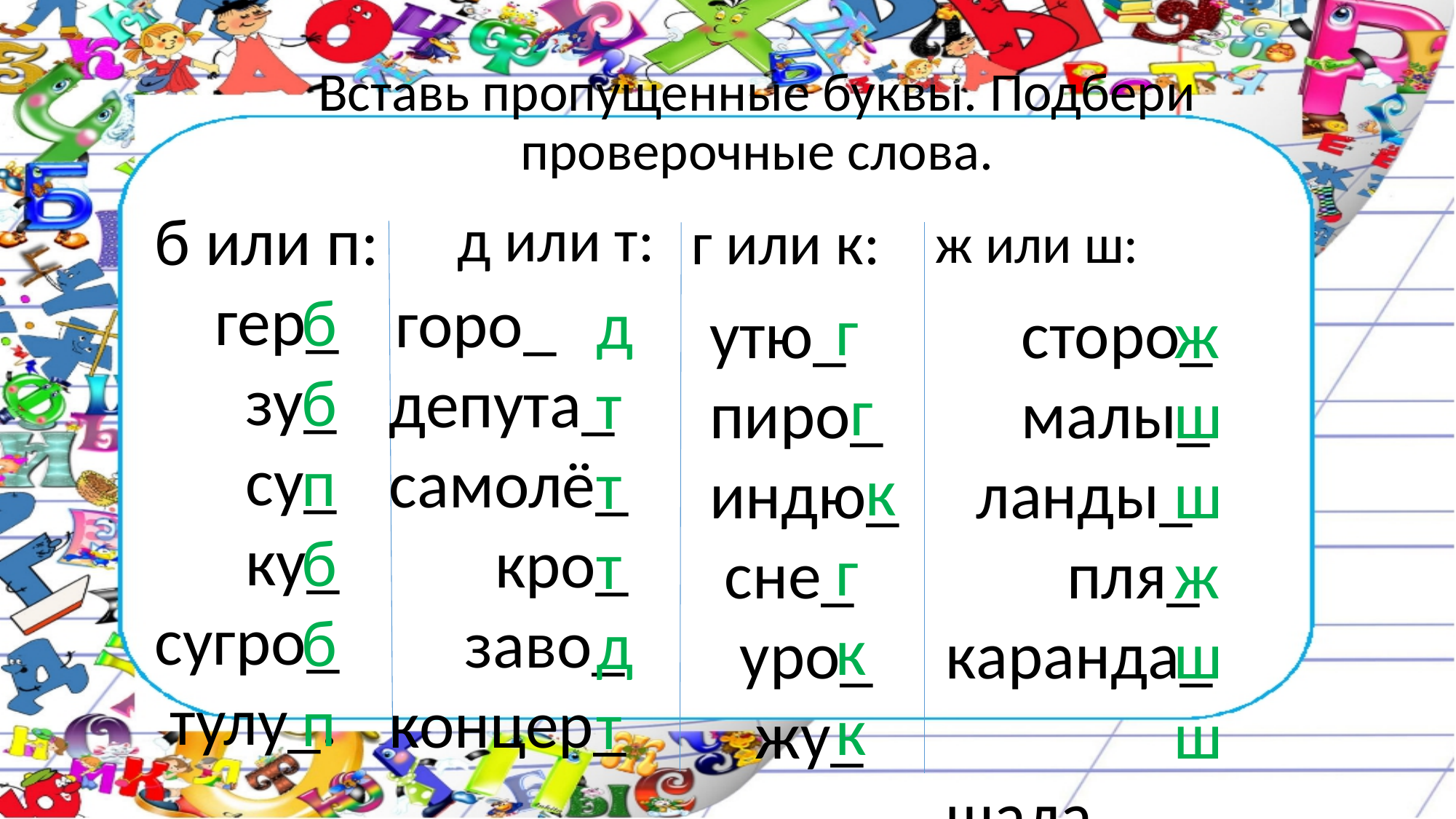

# Вставь пропущенные буквы. Подбери проверочные слова.
б или п:
    гер_
      зу_
      су_
      ку_
сугро_
 тулу_.
д или т:
г или к:
ж или ш:
б
б
п
б
б
п
 горо_
депута_
самолё_
       кро_
     заво_
концер_
д
т
т
т
д
т
г
 г
  к
г
к
к
утю_
пиро_
индю_
 сне_
  уро_
   жу_

     сторо_
     малы_
  ланды_
        пля_
каранда_            шала_
ж
ш
ш
ж
ш
ш